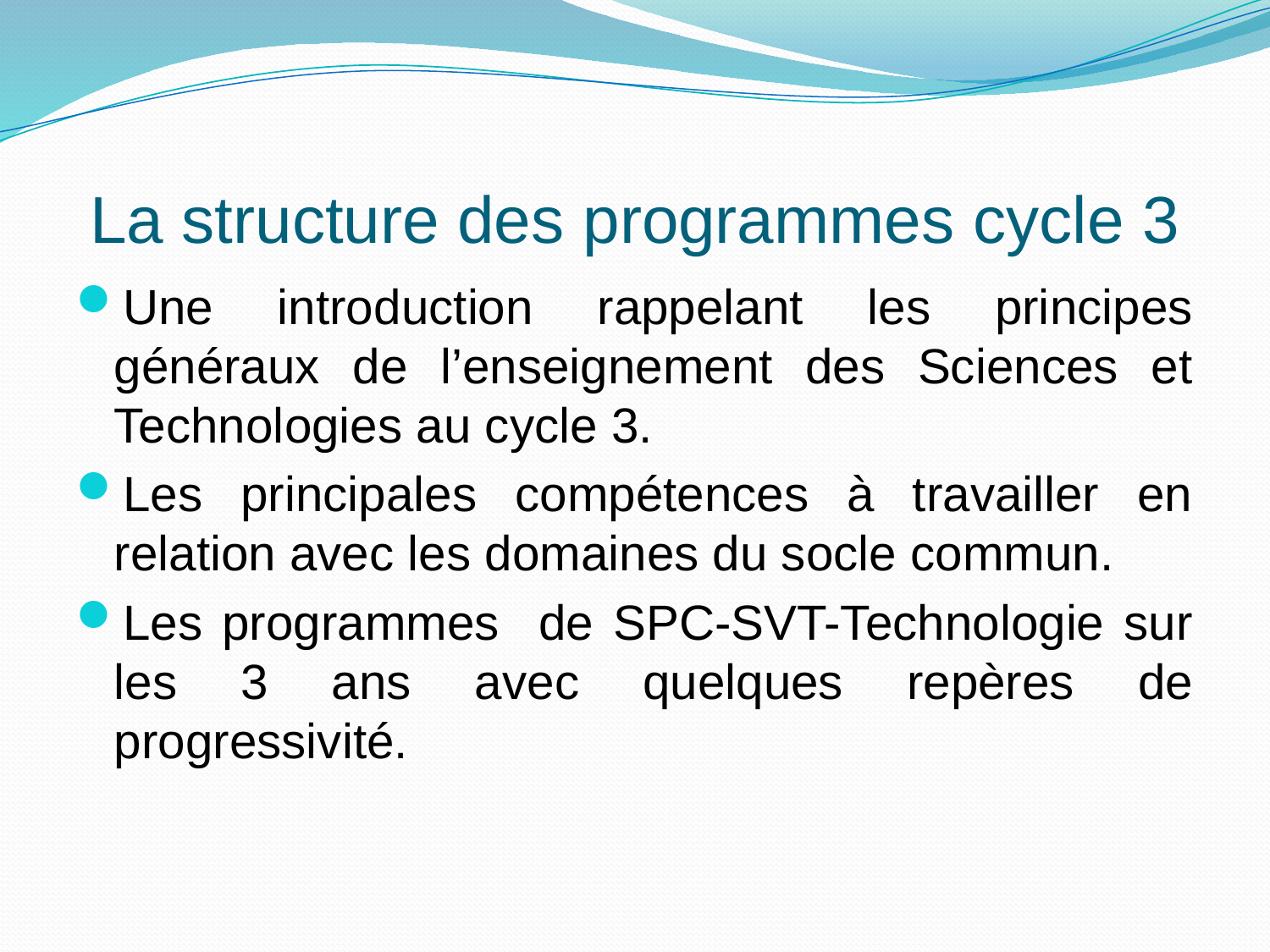

# La structure des programmes cycle 3
Une introduction rappelant les principes généraux de l’enseignement des Sciences et Technologies au cycle 3.
Les principales compétences à travailler en relation avec les domaines du socle commun.
Les programmes  de SPC-SVT-Technologie sur les 3 ans avec quelques repères de progressivité.